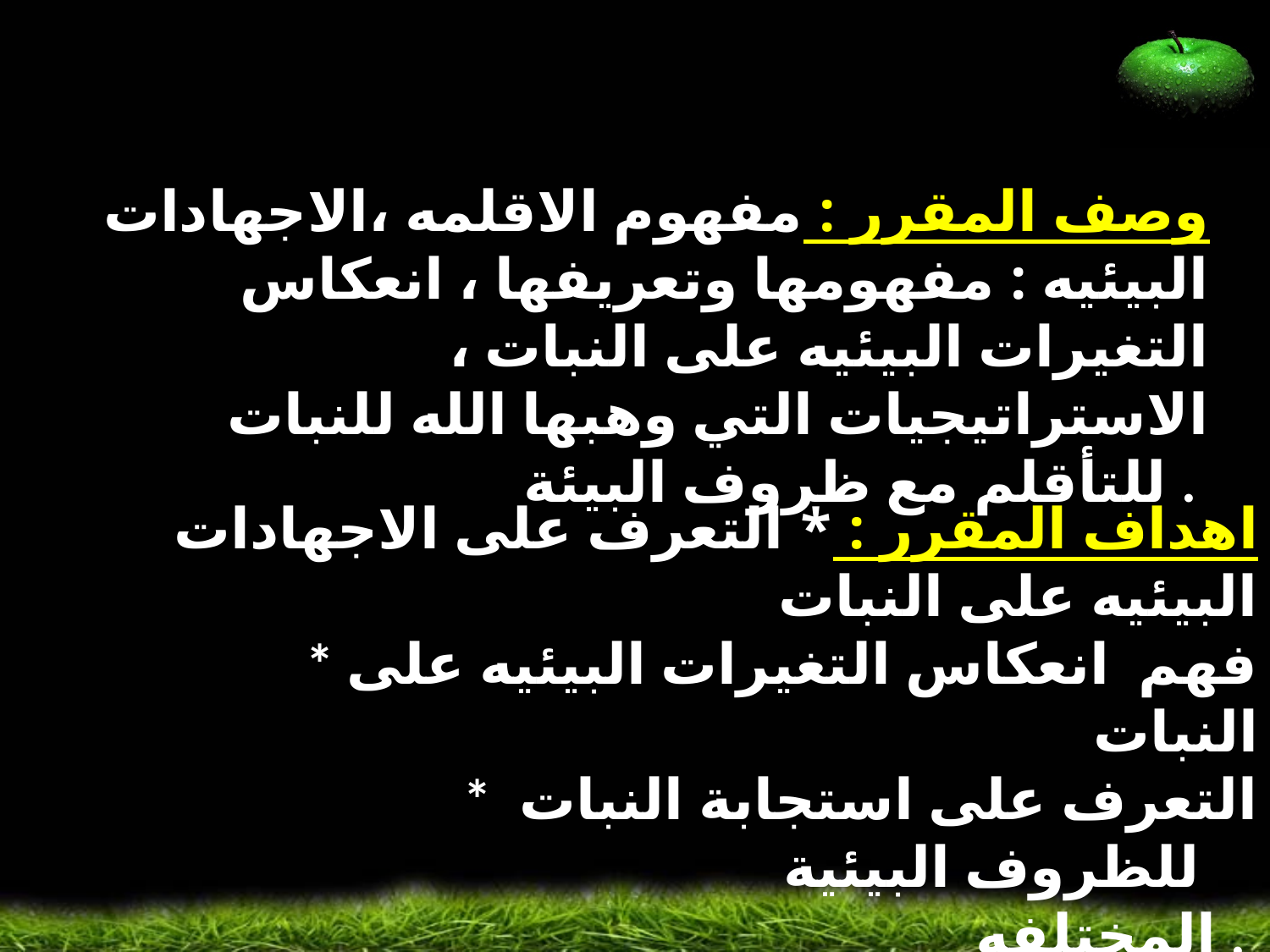

وصف المقرر : مفهوم الاقلمه ،الاجهادات البيئيه : مفهومها وتعريفها ، انعكاس التغيرات البيئيه على النبات ، الاستراتيجيات التي وهبها الله للنبات للتأقلم مع ظروف البيئة .

اهداف المقرر : * التعرف على الاجهادات البيئيه على النبات
                   * فهم  انعكاس التغيرات البيئيه على النبات
                   * التعرف على استجابة النبات  للظروف البيئية
                     المختلفه .
                   * الالمام بمظاهر التاقلم عند النبات .